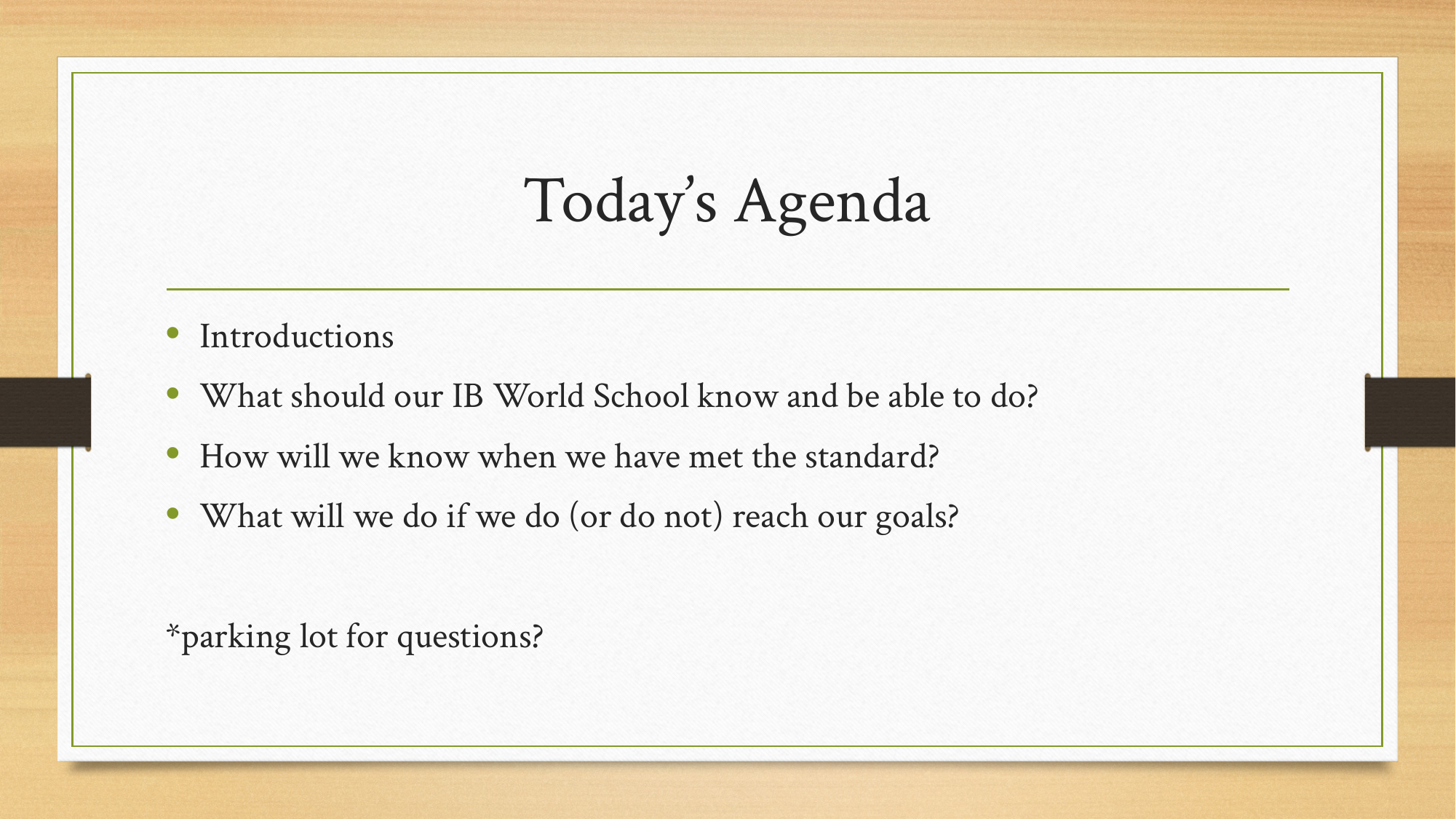

# Today’s Agenda
Introductions
What should our IB World School know and be able to do?
How will we know when we have met the standard?
What will we do if we do (or do not) reach our goals?

*parking lot for questions?